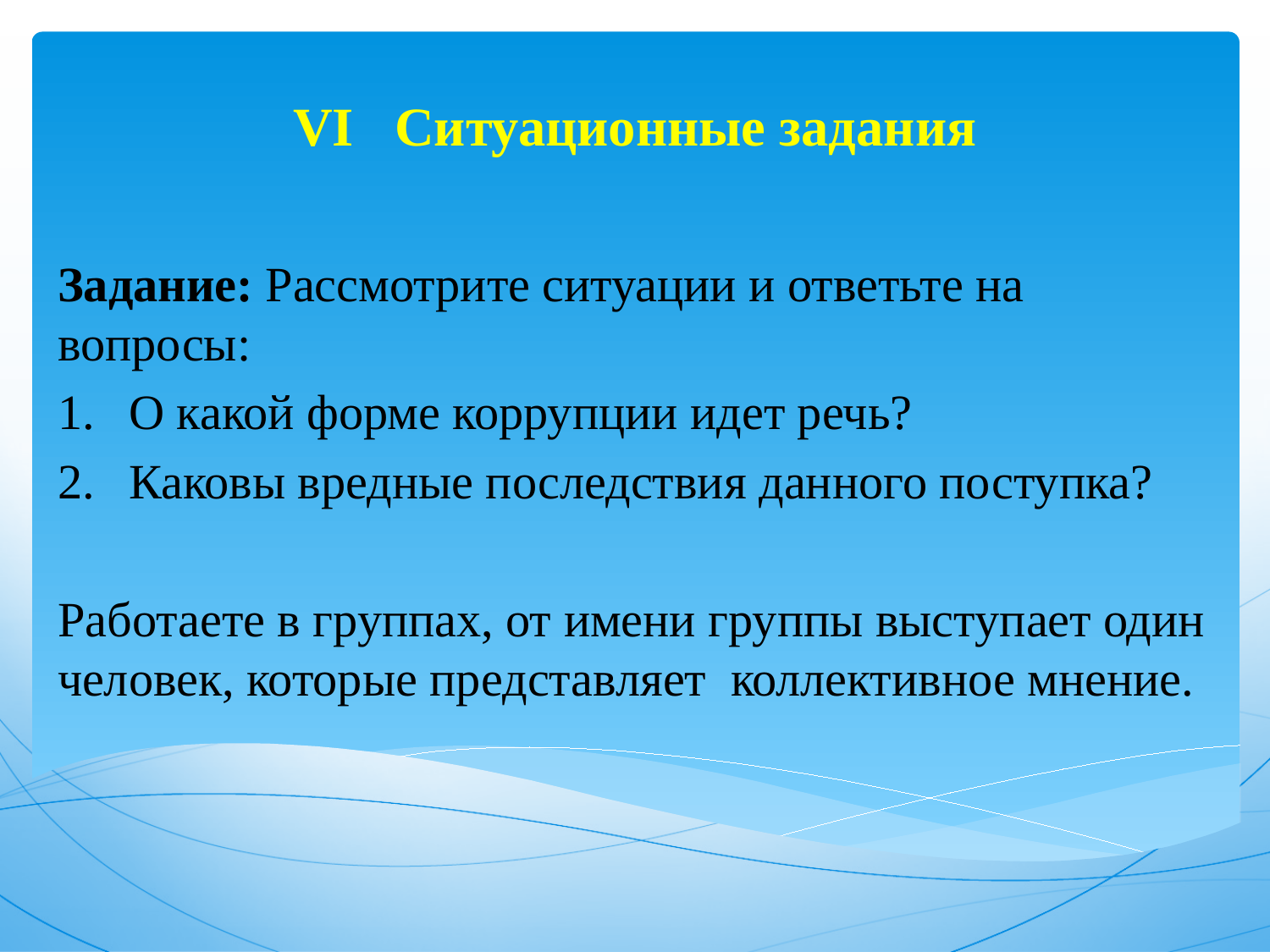

# VI   Ситуационные задания
Задание: Рассмотрите ситуации и ответьте на вопросы:
О какой форме коррупции идет речь?
Каковы вредные последствия данного поступка?

Работаете в группах, от имени группы выступает один человек, которые представляет  коллективное мнение.